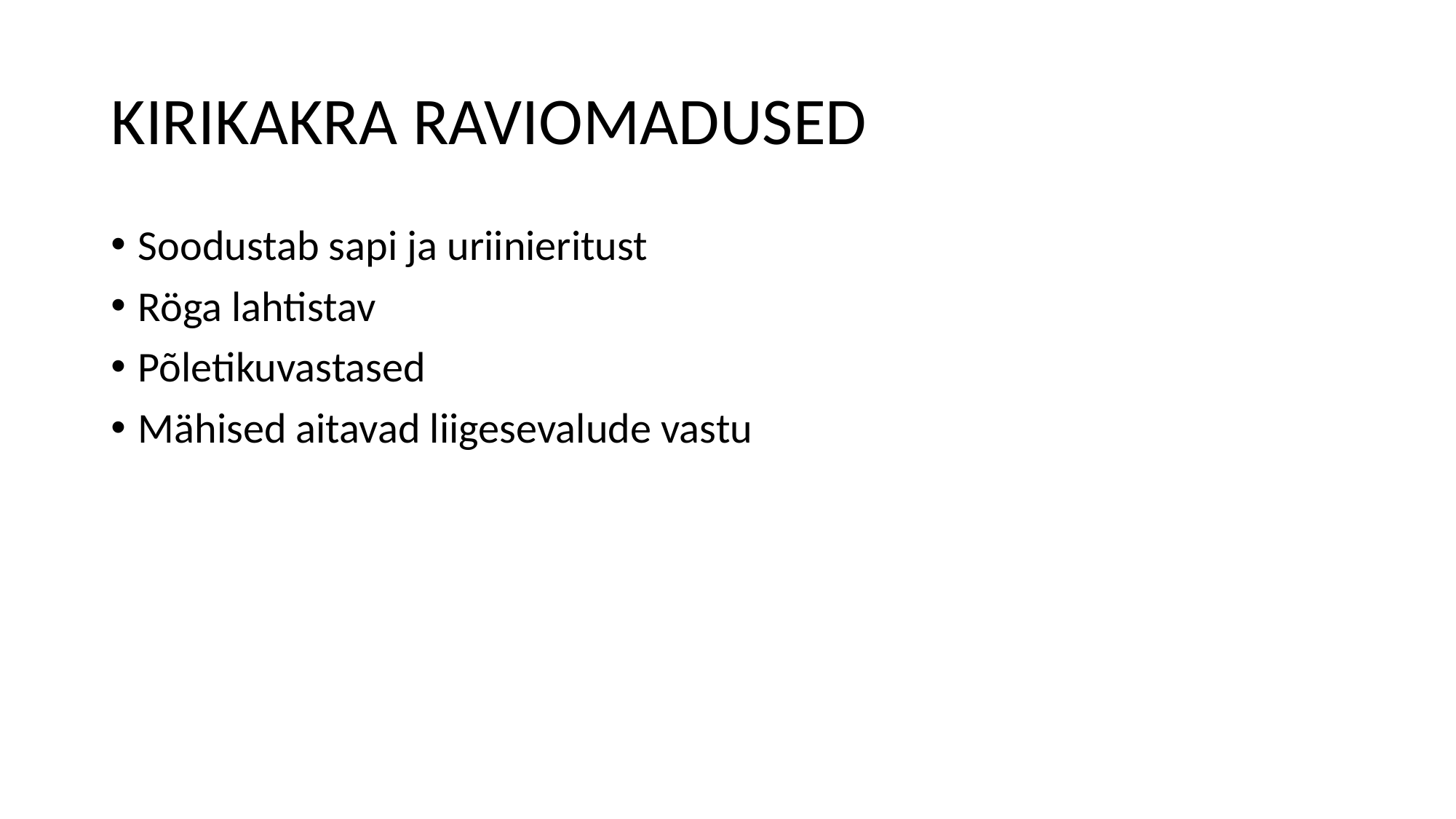

# KIRIKAKRA RAVIOMADUSED
Soodustab sapi ja uriinieritust
Röga lahtistav
Põletikuvastased
Mähised aitavad liigesevalude vastu